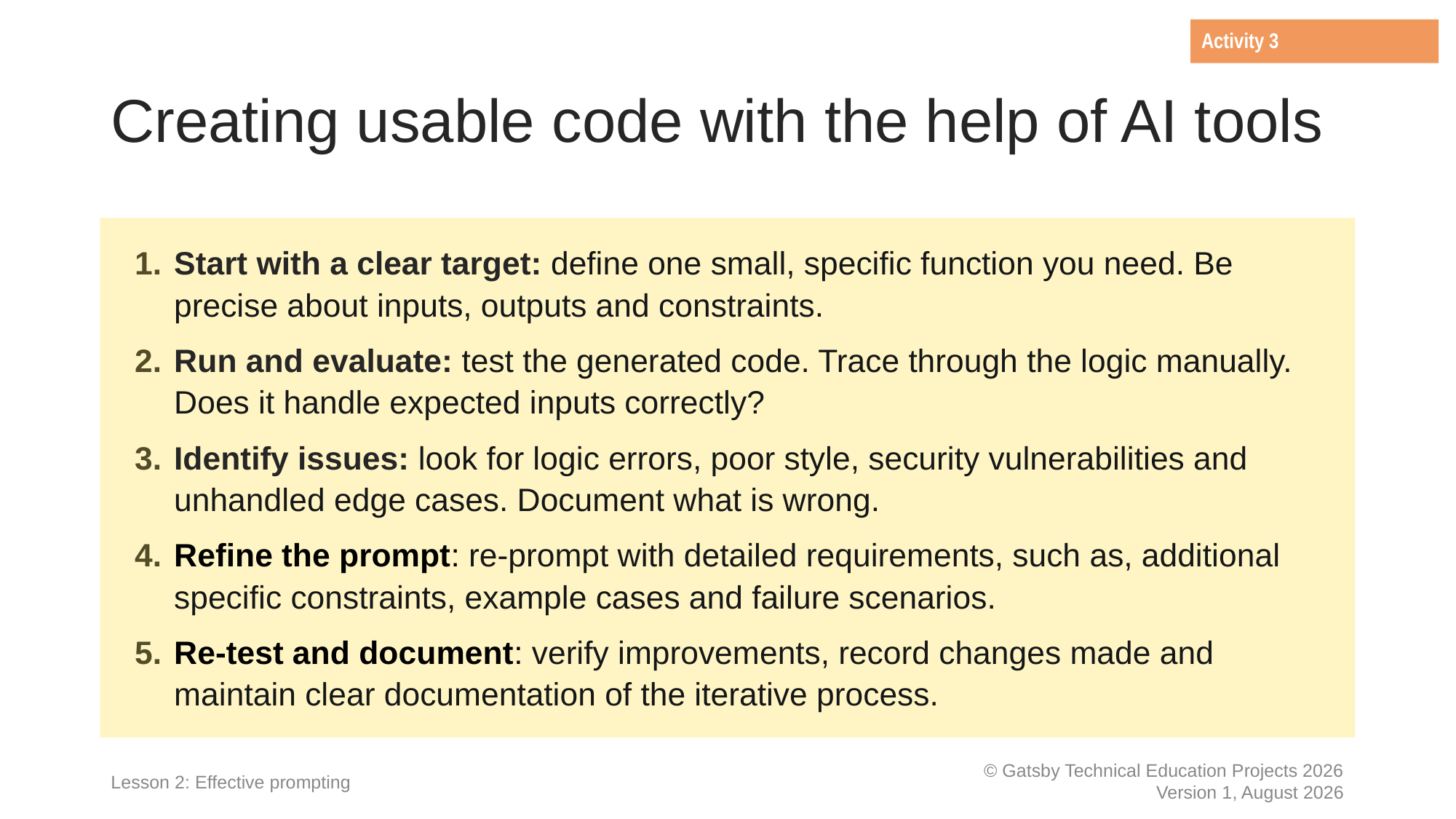

Activity 3
# Creating usable code with the help of AI tools
Start with a clear target: define one small, specific function you need. Be precise about inputs, outputs and constraints.
Run and evaluate: test the generated code. Trace through the logic manually. Does it handle expected inputs correctly?
Identify issues: look for logic errors, poor style, security vulnerabilities and unhandled edge cases. Document what is wrong.
Refine the prompt: re-prompt with detailed requirements, such as, additional specific constraints, example cases and failure scenarios.
Re-test and document: verify improvements, record changes made and maintain clear documentation of the iterative process.
Lesson 2: Effective prompting